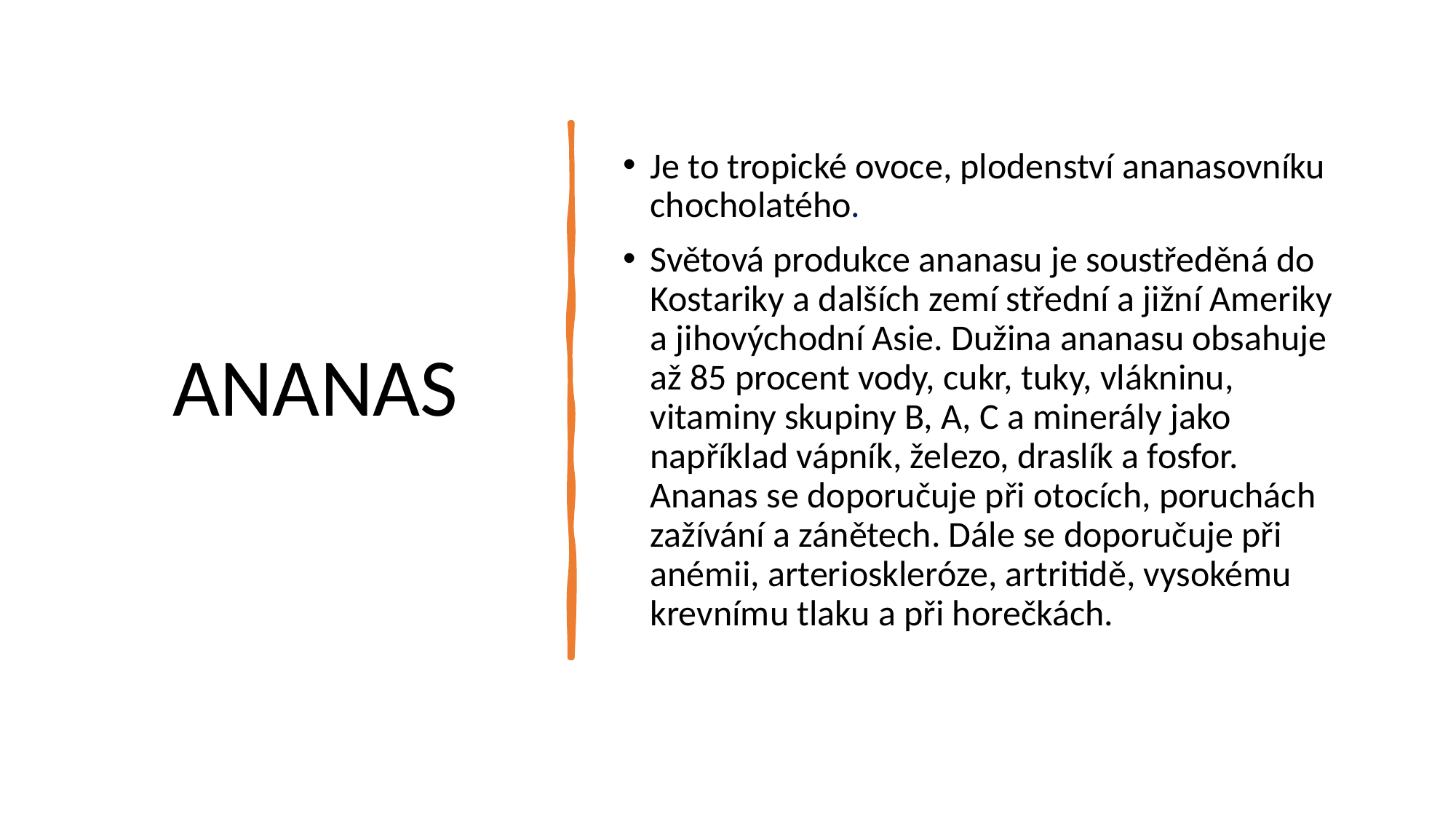

# ANANAS
Je to tropické ovoce, plodenství ananasovníku chocholatého.
Světová produkce ananasu je soustředěná do Kostariky a dalších zemí střední a jižní Ameriky a jihovýchodní Asie. Dužina ananasu obsahuje až 85 procent vody, cukr, tuky, vlákninu, vitaminy skupiny B, A, C a minerály jako například vápník, železo, draslík a fosfor. Ananas se doporučuje při otocích, poruchách zažívání a zánětech. Dále se doporučuje při anémii, arterioskleróze, artritidě, vysokému krevnímu tlaku a při horečkách.